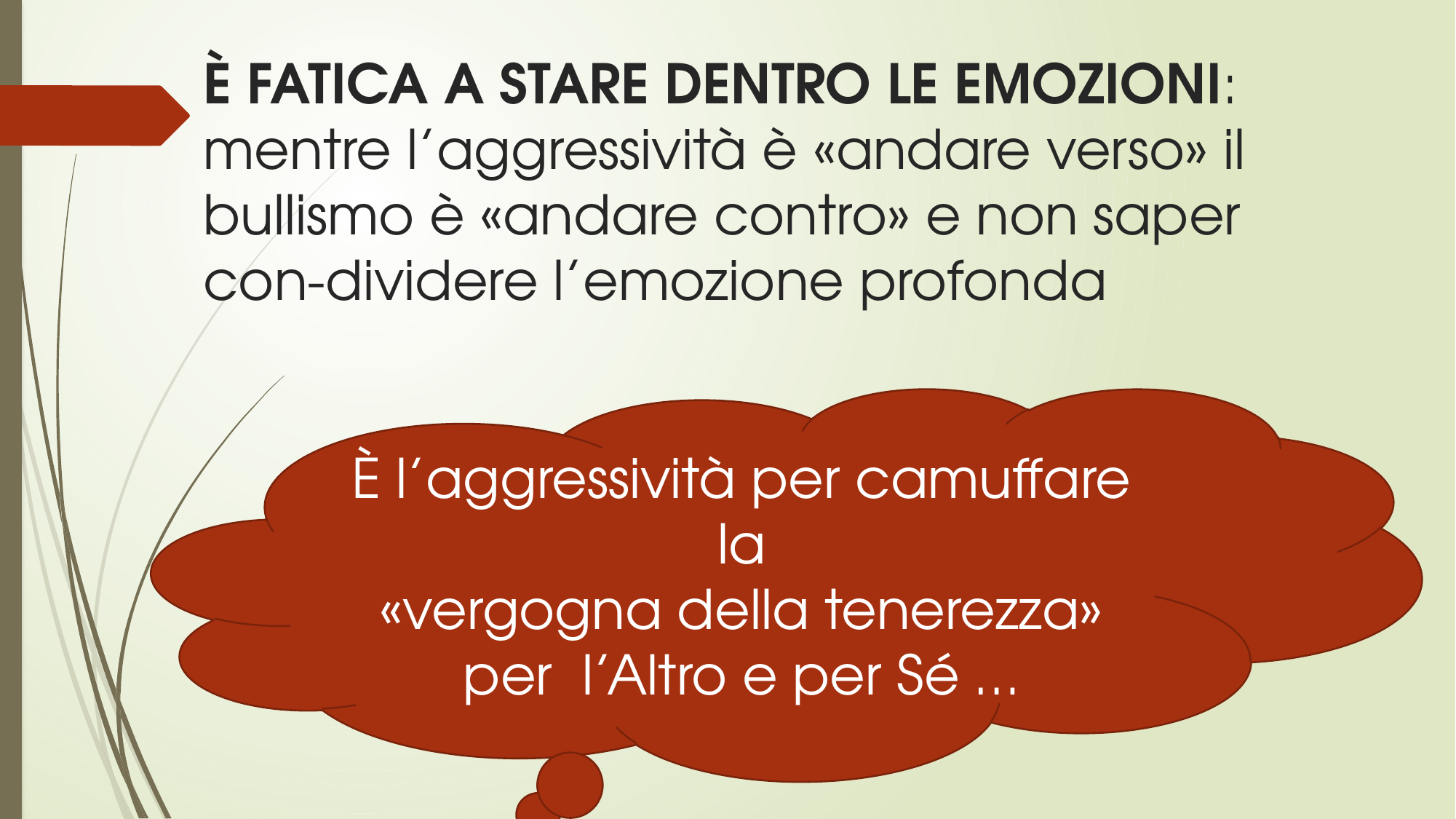

# È FATICA A STARE DENTRO LE EMOZIONI: mentre l’aggressività è «andare verso» il bullismo è «andare contro» e non saper con-dividere l’emozione profonda

È l’aggressività per camuffare la
«vergogna della tenerezza»
per  l’Altro e per Sé …